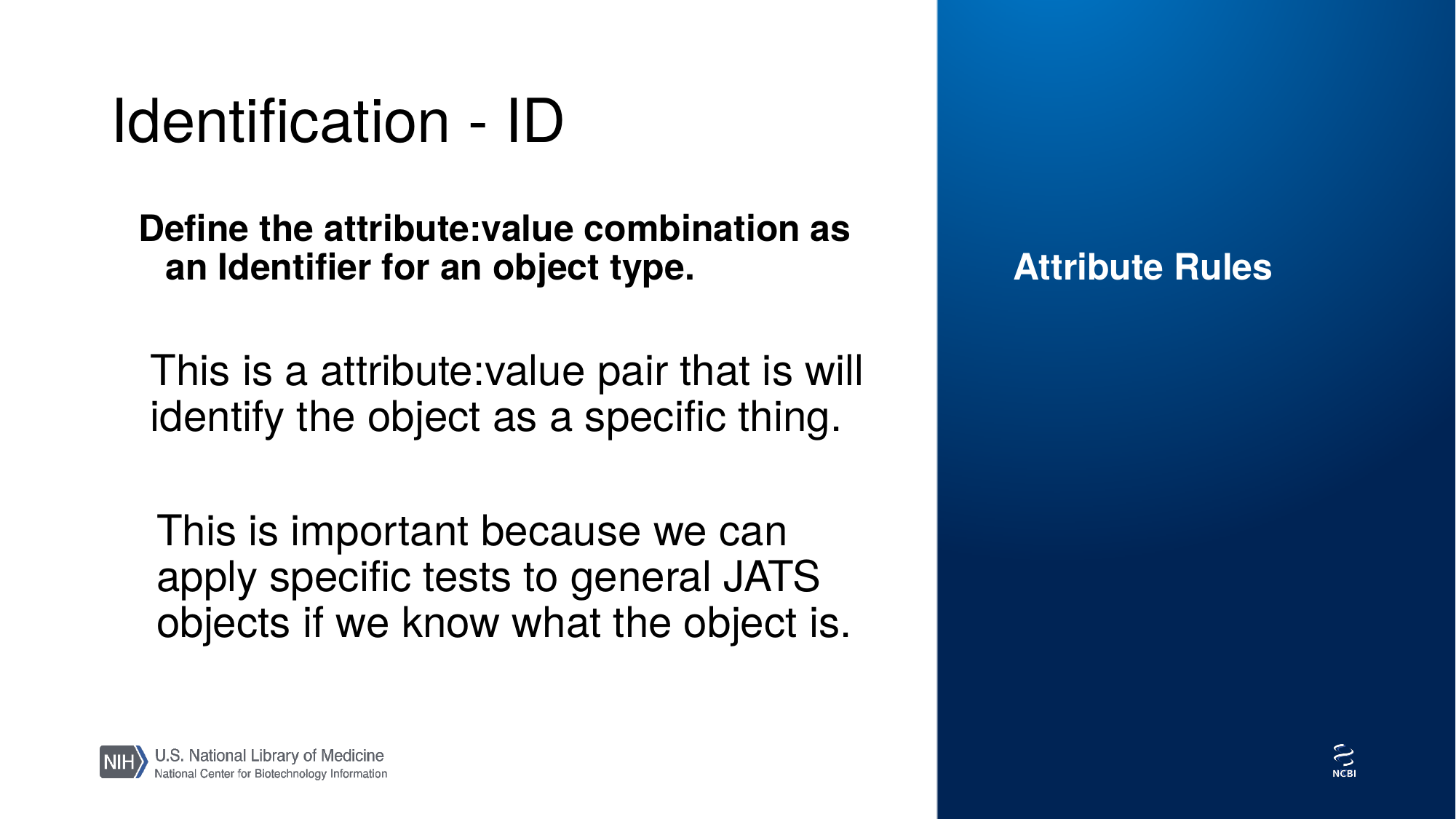

# Identification - ID
Define the attribute:value combination as an Identifier for an object type.
Attribute Rules

This is a attribute:value pair that is will identify the object as a specific thing.

This is important because we can apply specific tests to general JATS objects if we know what the object is.